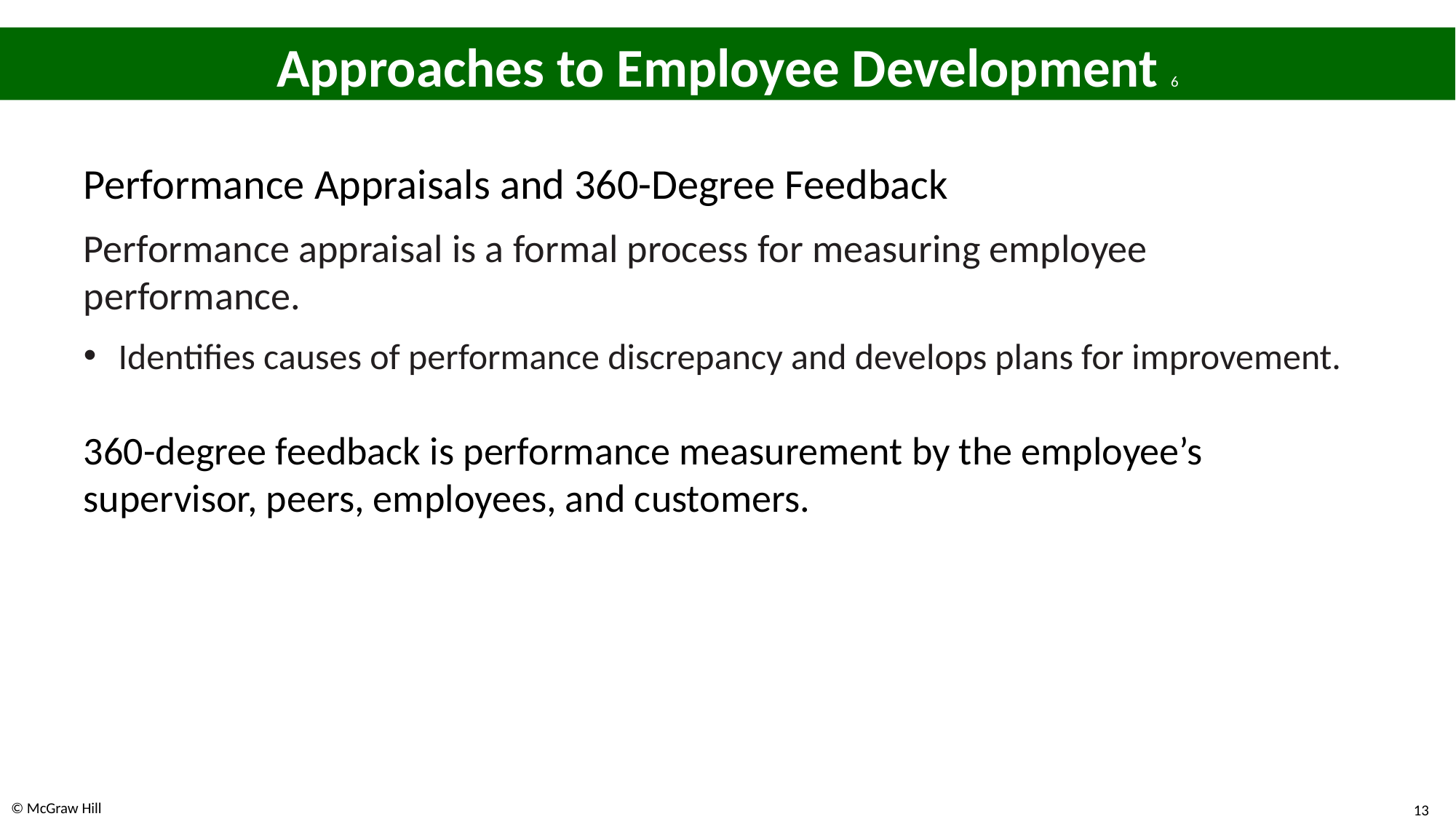

# Approaches to Employee Development 6
Performance Appraisals and 360-Degree Feedback
Performance appraisal is a formal process for measuring employee performance.
Identifies causes of performance discrepancy and develops plans for improvement.
360-degree feedback is performance measurement by the employee’s supervisor, peers, employees, and customers.